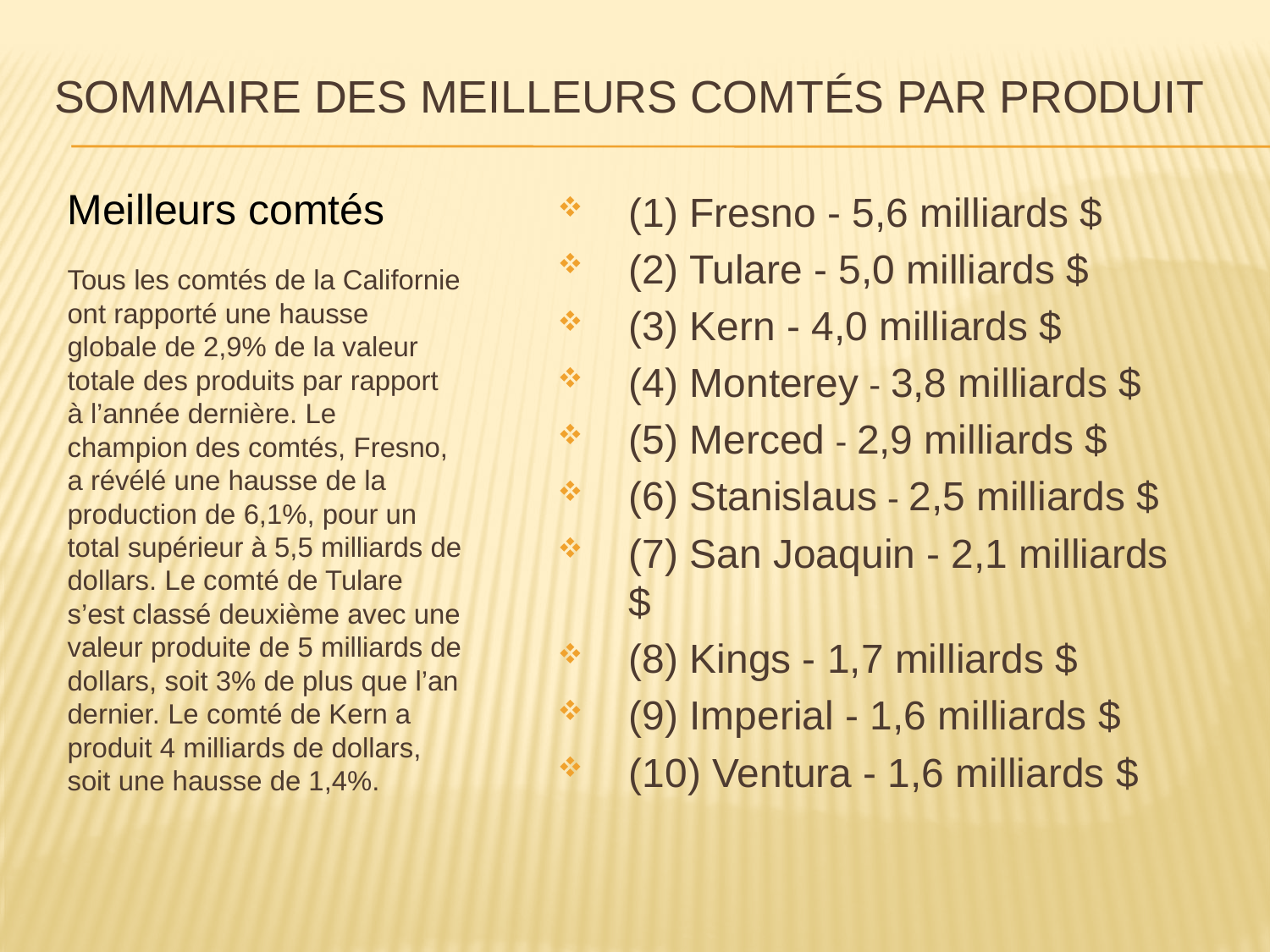

# SOMMAIRE des meilleurs comtés par produit
Meilleurs comtés
(1) Fresno - 5,6 milliards $
(2) Tulare - 5,0 milliards $
(3) Kern - 4,0 milliards $
(4) Monterey - 3,8 milliards $
(5) Merced - 2,9 milliards $
(6) Stanislaus - 2,5 milliards $
(7) San Joaquin - 2,1 milliards $
(8) Kings - 1,7 milliards $
(9) Imperial - 1,6 milliards $
(10) Ventura - 1,6 milliards $
Tous les comtés de la Californie ont rapporté une hausse globale de 2,9% de la valeur totale des produits par rapport à l’année dernière. Le champion des comtés, Fresno, a révélé une hausse de la production de 6,1%, pour un total supérieur à 5,5 milliards de dollars. Le comté de Tulare s’est classé deuxième avec une valeur produite de 5 milliards de dollars, soit 3% de plus que l’an dernier. Le comté de Kern a produit 4 milliards de dollars, soit une hausse de 1,4%.